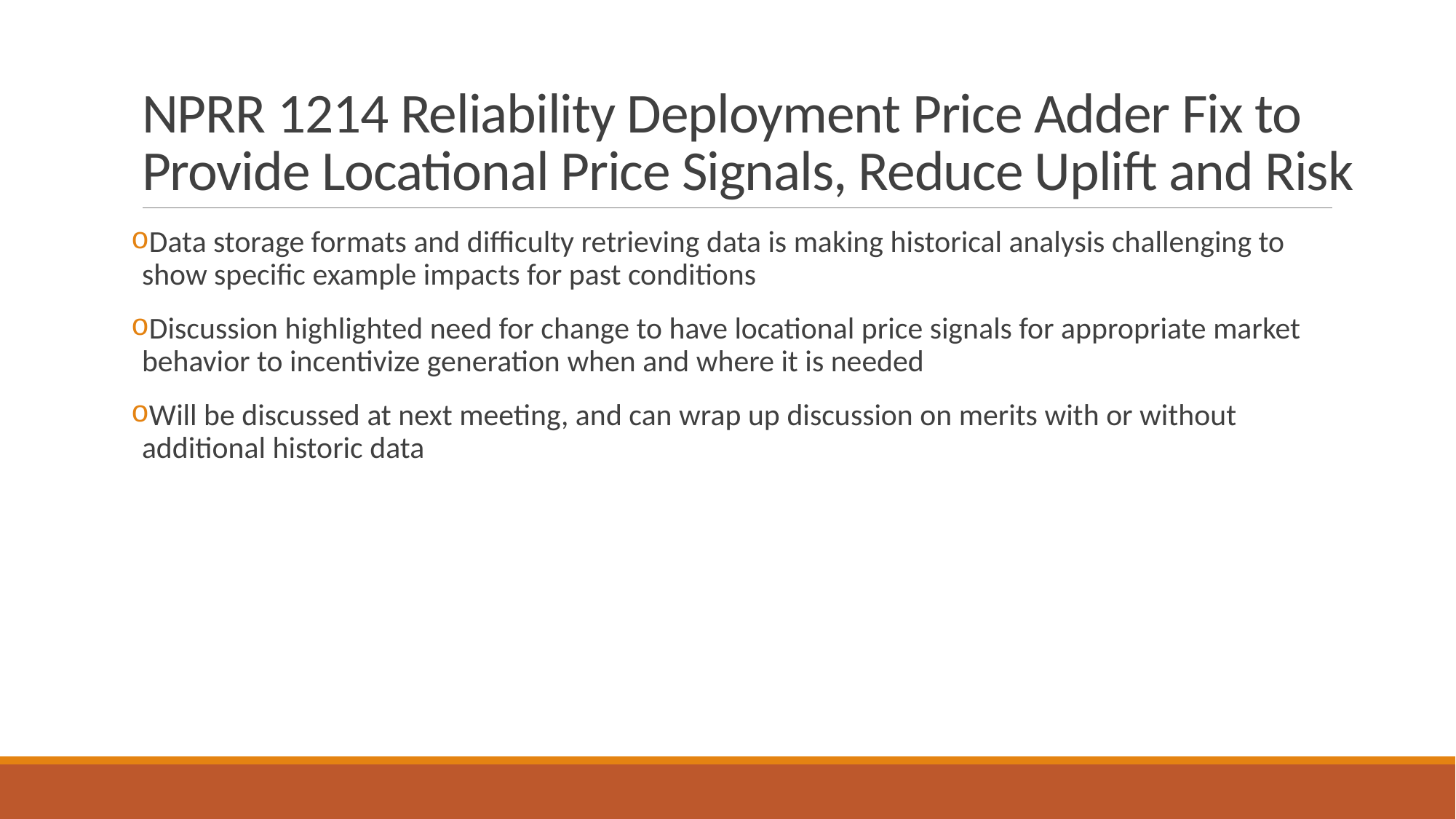

# NPRR 1214 Reliability Deployment Price Adder Fix to Provide Locational Price Signals, Reduce Uplift and Risk
Data storage formats and difficulty retrieving data is making historical analysis challenging to show specific example impacts for past conditions
Discussion highlighted need for change to have locational price signals for appropriate market behavior to incentivize generation when and where it is needed
Will be discussed at next meeting, and can wrap up discussion on merits with or without additional historic data